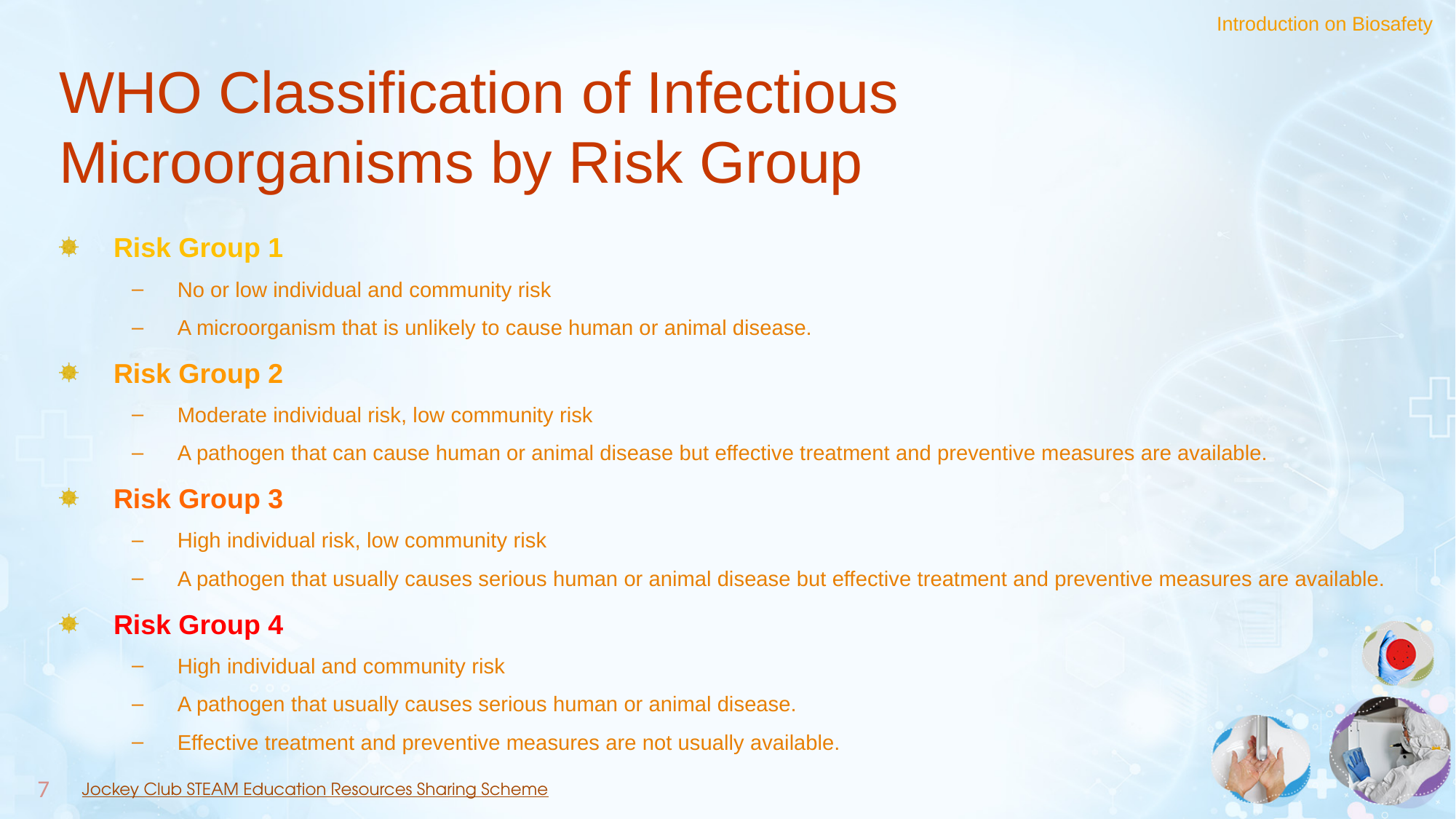

# WHO Classification of Infectious Microorganisms by Risk Group
Risk Group 1
No or low individual and community risk
A microorganism that is unlikely to cause human or animal disease.
Risk Group 2
Moderate individual risk, low community risk
A pathogen that can cause human or animal disease but effective treatment and preventive measures are available.
Risk Group 3
High individual risk, low community risk
A pathogen that usually causes serious human or animal disease but effective treatment and preventive measures are available.
Risk Group 4
High individual and community risk
A pathogen that usually causes serious human or animal disease.
Effective treatment and preventive measures are not usually available.
7